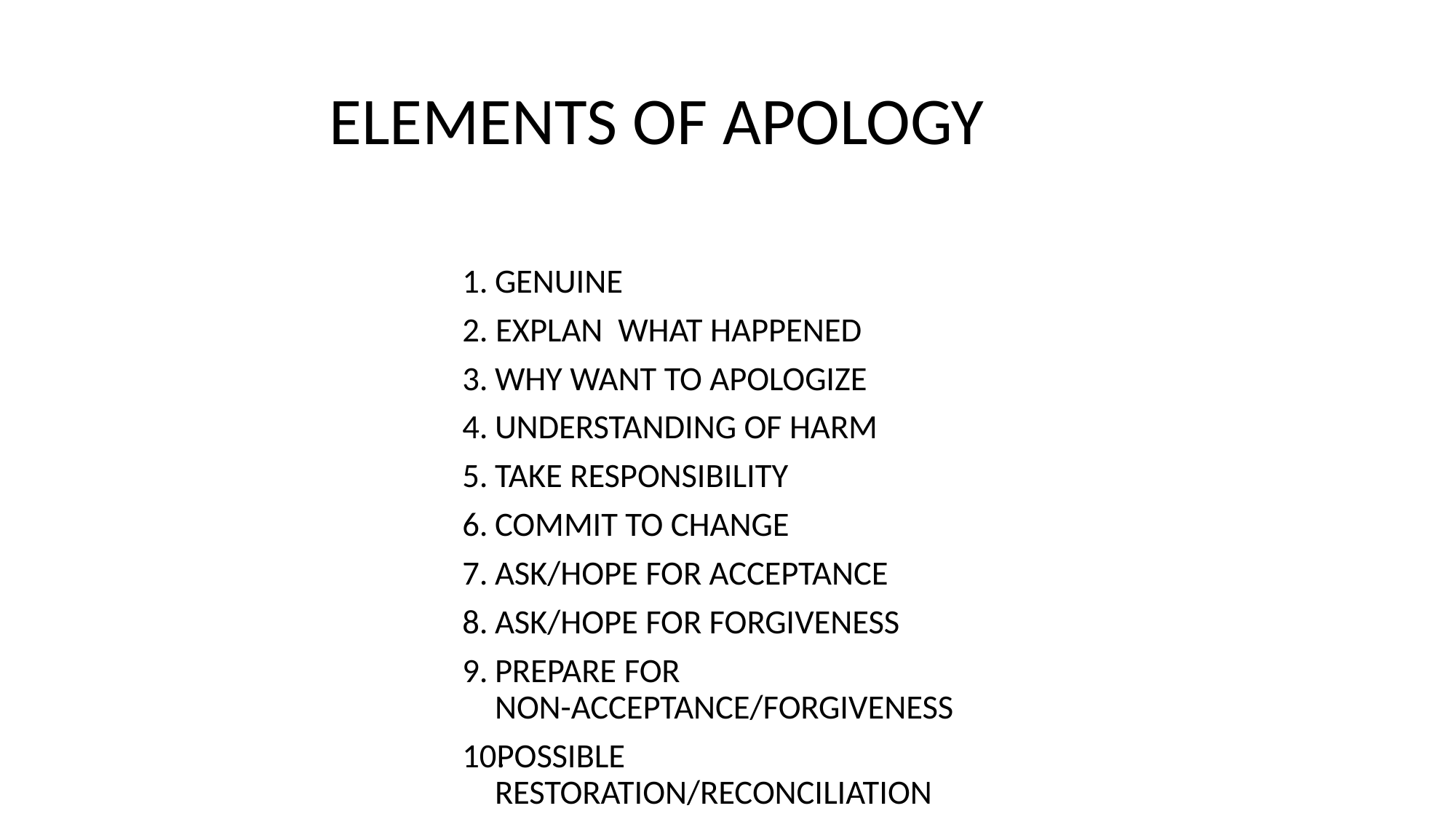

# ELEMENTS OF APOLOGY

GENUINE
2. EXPLAN  WHAT HAPPENED
WHY WANT TO APOLOGIZE
UNDERSTANDING OF HARM
TAKE RESPONSIBILITY
COMMIT TO CHANGE
ASK/HOPE FOR ACCEPTANCE
ASK/HOPE FOR FORGIVENESS
PREPARE FOR NON-ACCEPTANCE/FORGIVENESS
POSSIBLE RESTORATION/RECONCILIATION